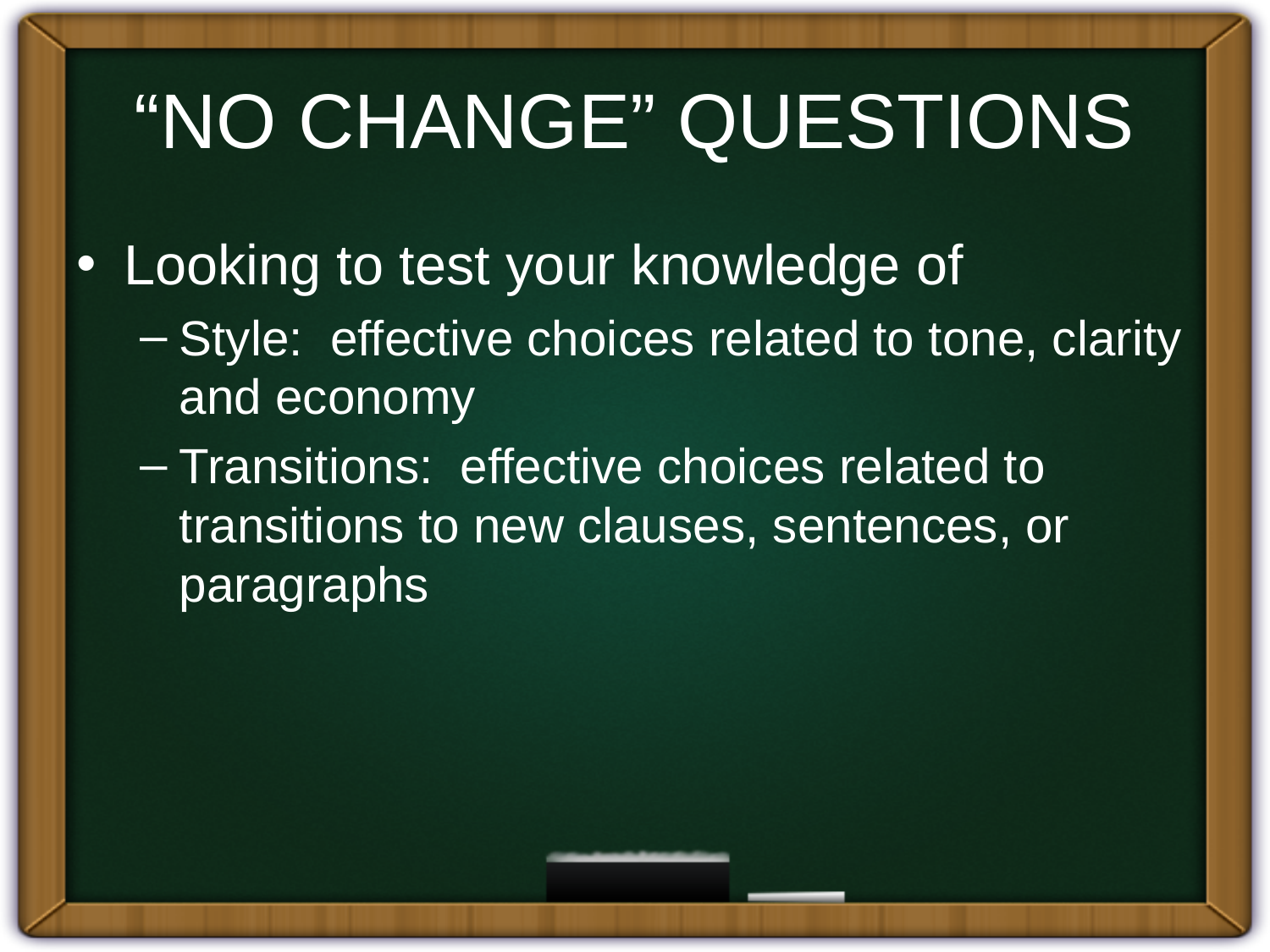

# “NO CHANGE” QUESTIONS
Looking to test your knowledge of
Style:  effective choices related to tone, clarity and economy
Transitions:  effective choices related to transitions to new clauses, sentences, or paragraphs